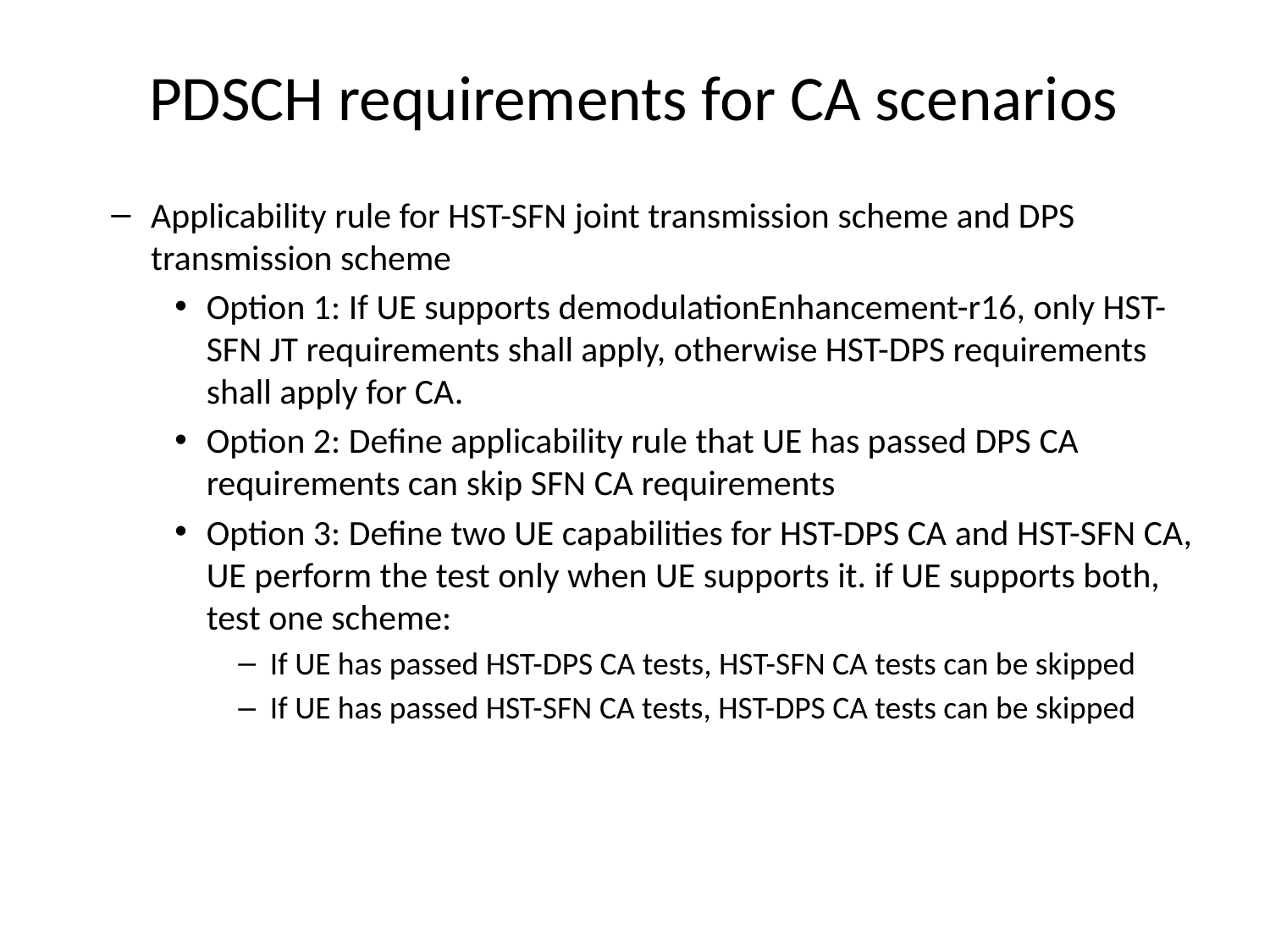

# PDSCH requirements for CA scenarios
Applicability rule for HST-SFN joint transmission scheme and DPS transmission scheme
Option 1: If UE supports demodulationEnhancement-r16, only HST-SFN JT requirements shall apply, otherwise HST-DPS requirements shall apply for CA.
Option 2: Define applicability rule that UE has passed DPS CA requirements can skip SFN CA requirements
Option 3: Define two UE capabilities for HST-DPS CA and HST-SFN CA, UE perform the test only when UE supports it. if UE supports both, test one scheme:
If UE has passed HST-DPS CA tests, HST-SFN CA tests can be skipped
If UE has passed HST-SFN CA tests, HST-DPS CA tests can be skipped